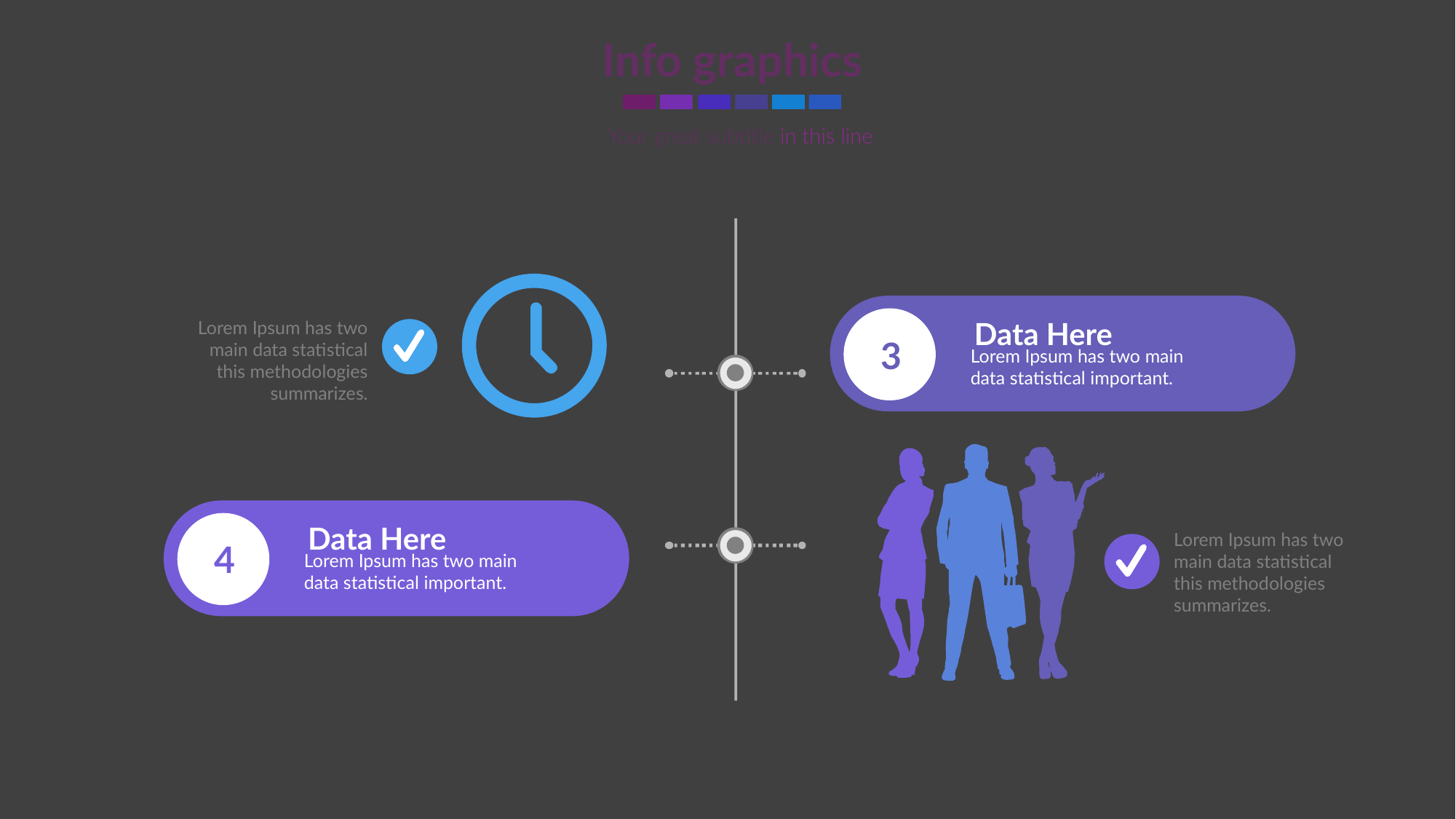

Info graphics
Your great subtitle in this line

Data Here
3
Lorem Ipsum has two main data statistical important.
Lorem Ipsum has two main data statistical this methodologies summarizes.

Data Here
4
Lorem Ipsum has two main data statistical important.
Lorem Ipsum has two main data statistical this methodologies summarizes.